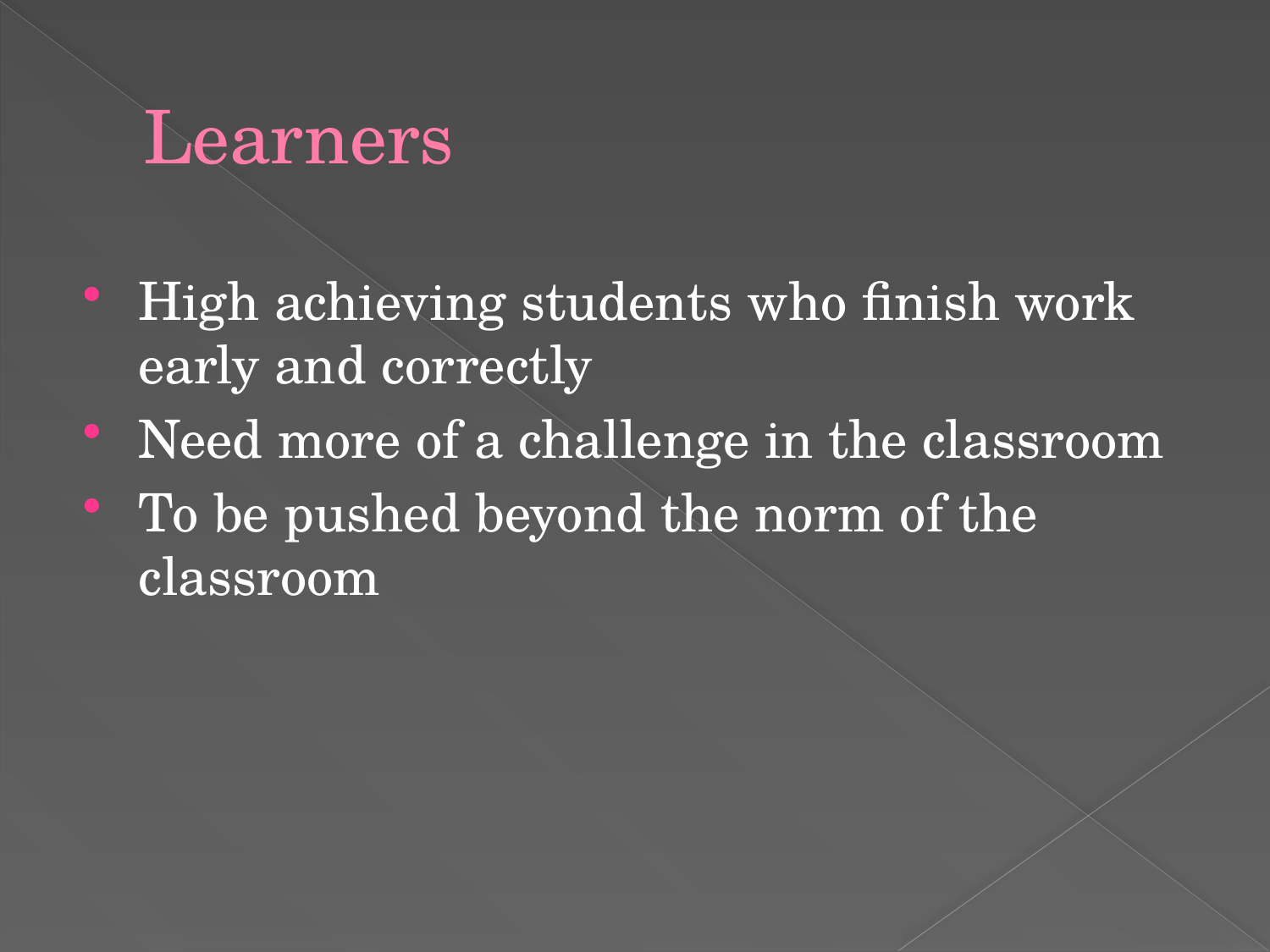

# Learners
High achieving students who finish work early and correctly
Need more of a challenge in the classroom
To be pushed beyond the norm of the classroom